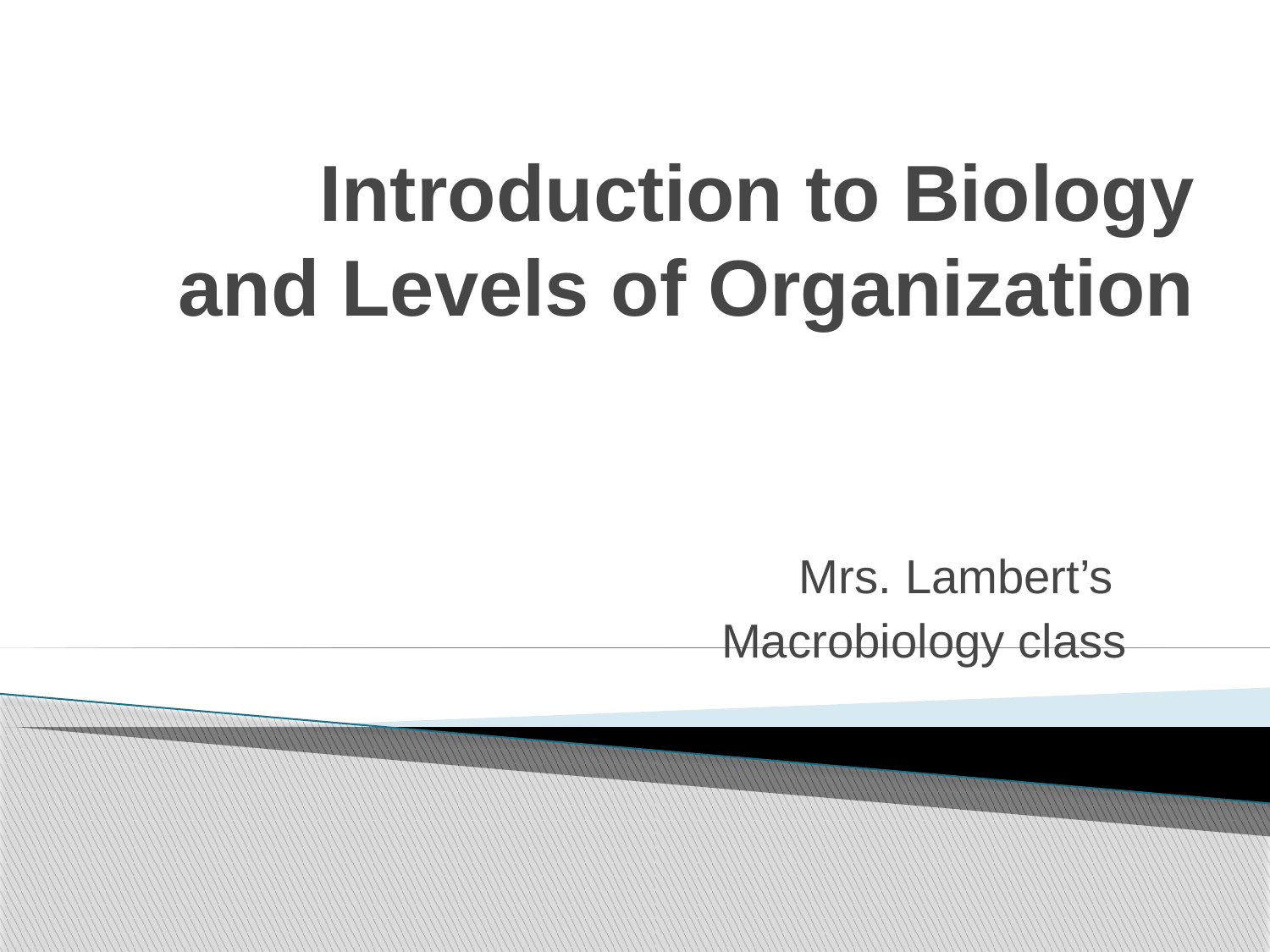

# Introduction to Biology and Levels of Organization
Mrs. Lambert’s
Macrobiology class